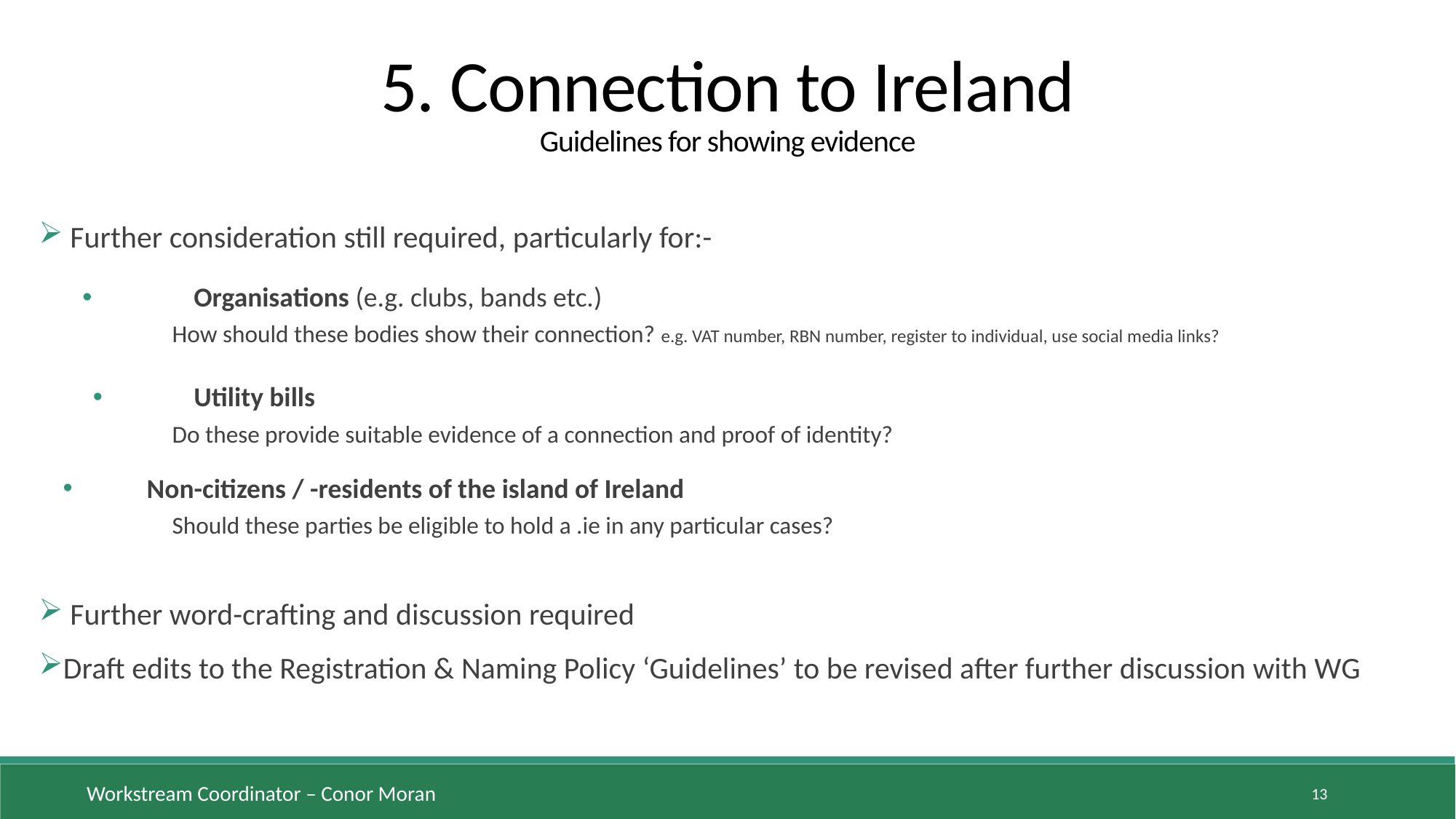

5. Connection to Ireland
Guidelines for showing evidence

 Further consideration still required, particularly for:-

 	Organisations (e.g. clubs, bands etc.)
	How should these bodies show their connection? e.g. VAT number, RBN number, register to individual, use social media links?

 	Utility bills
	Do these provide suitable evidence of a connection and proof of identity?

          Non-citizens / -residents of the island of Ireland
	Should these parties be eligible to hold a .ie in any particular cases?

 Further word-crafting and discussion required
Draft edits to the Registration & Naming Policy ‘Guidelines’ to be revised after further discussion with WG

13
Workstream Coordinator – Conor Moran